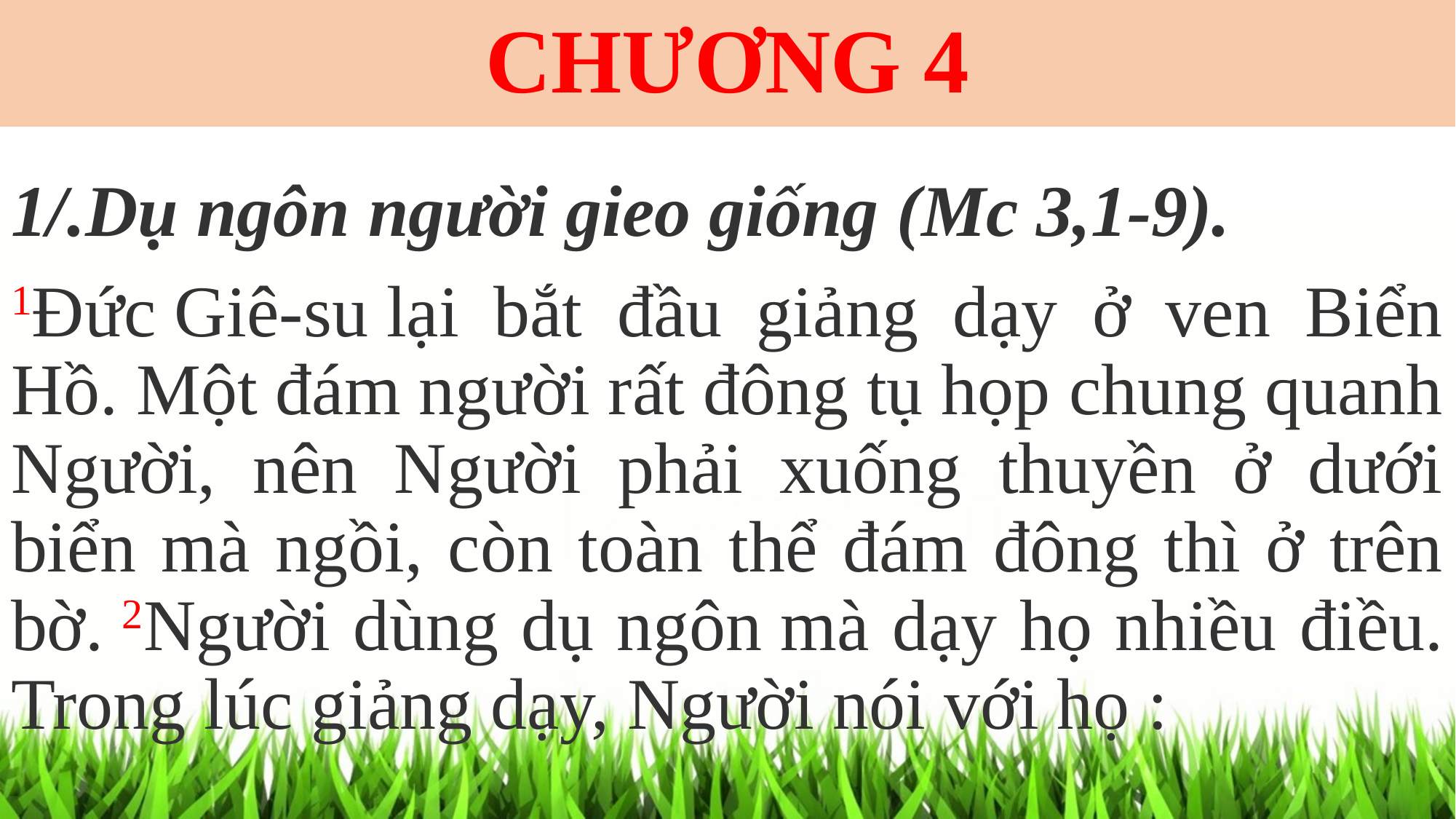

CHƯƠNG 4
1/.Dụ ngôn người gieo giống (Mc 3,1-9).
1Đức Giê-su lại bắt đầu giảng dạy ở ven Biển Hồ. Một đám người rất đông tụ họp chung quanh Người, nên Người phải xuống thuyền ở dưới biển mà ngồi, còn toàn thể đám đông thì ở trên bờ. 2Người dùng dụ ngôn mà dạy họ nhiều điều. Trong lúc giảng dạy, Người nói với họ :